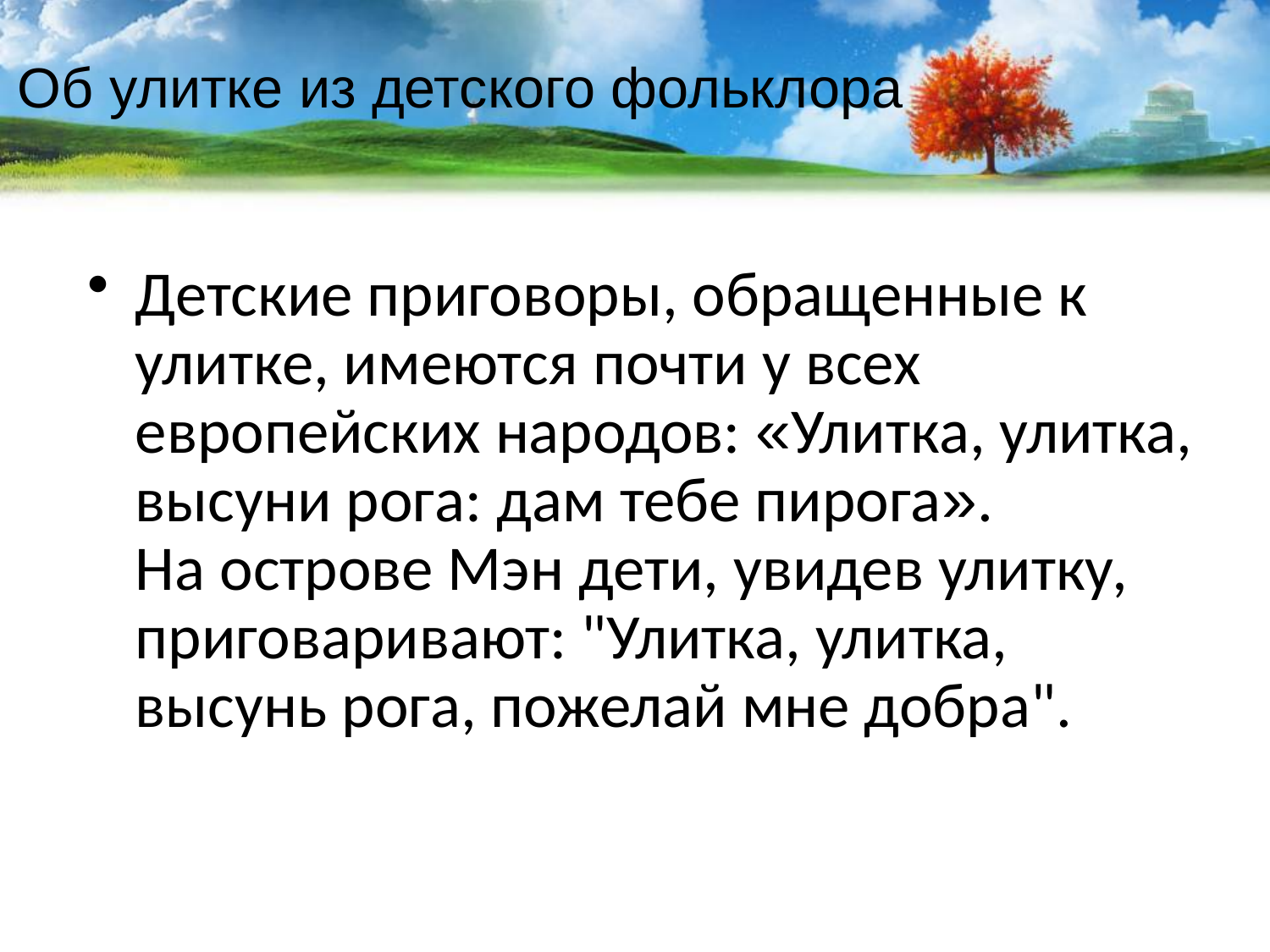

# Об улитке из детского фольклора
Детские приговоры, обращенные к улитке, имеются почти у всех европейских народов: «Улитка, улитка, высуни рога: дам тебе пирога».
На острове Мэн дети, увидев улитку, приговаривают: "Улитка, улитка, высунь рога, пожелай мне добра".